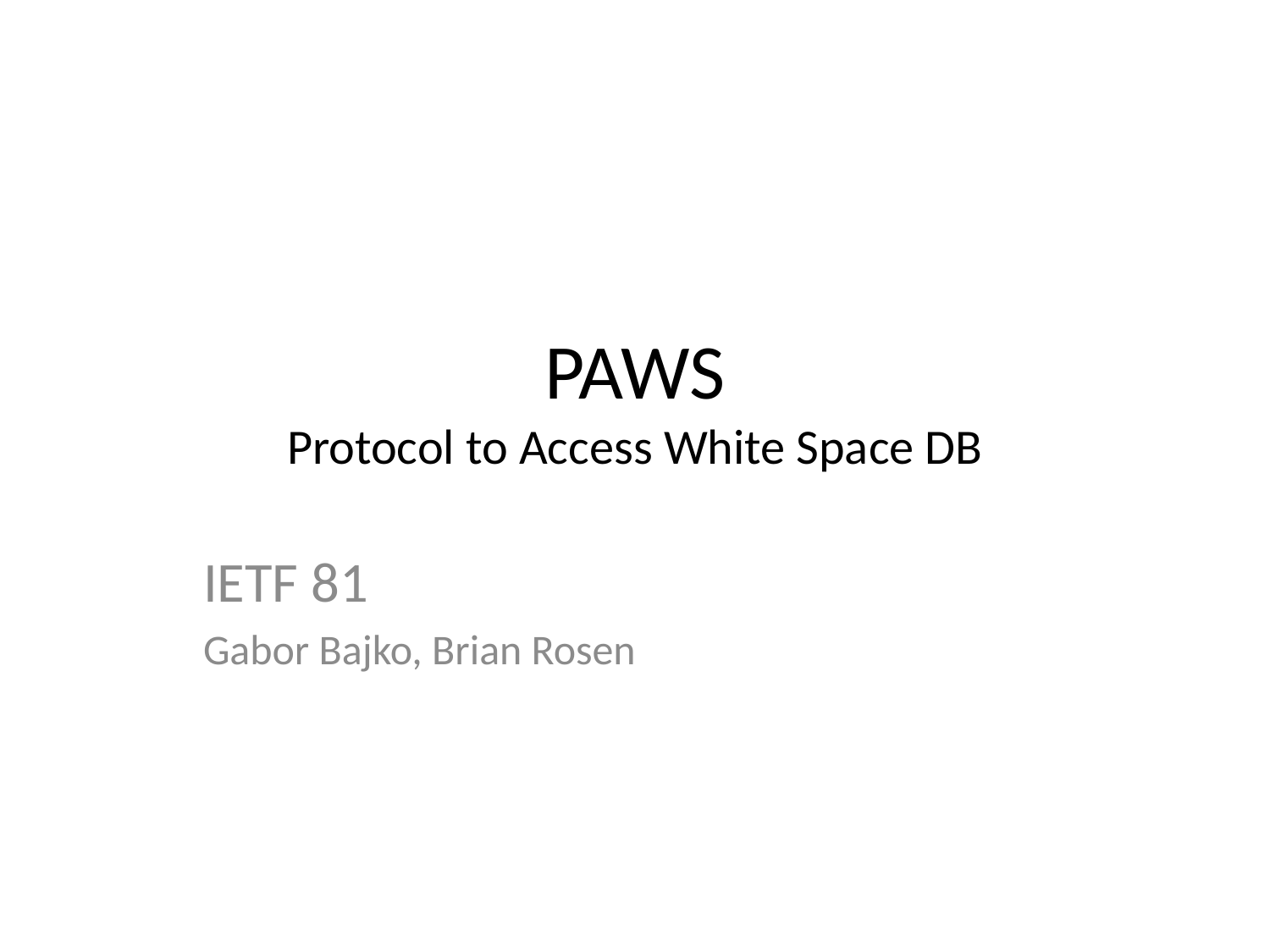

# PAWS Protocol to Access White Space DB
IETF 81
Gabor Bajko, Brian Rosen